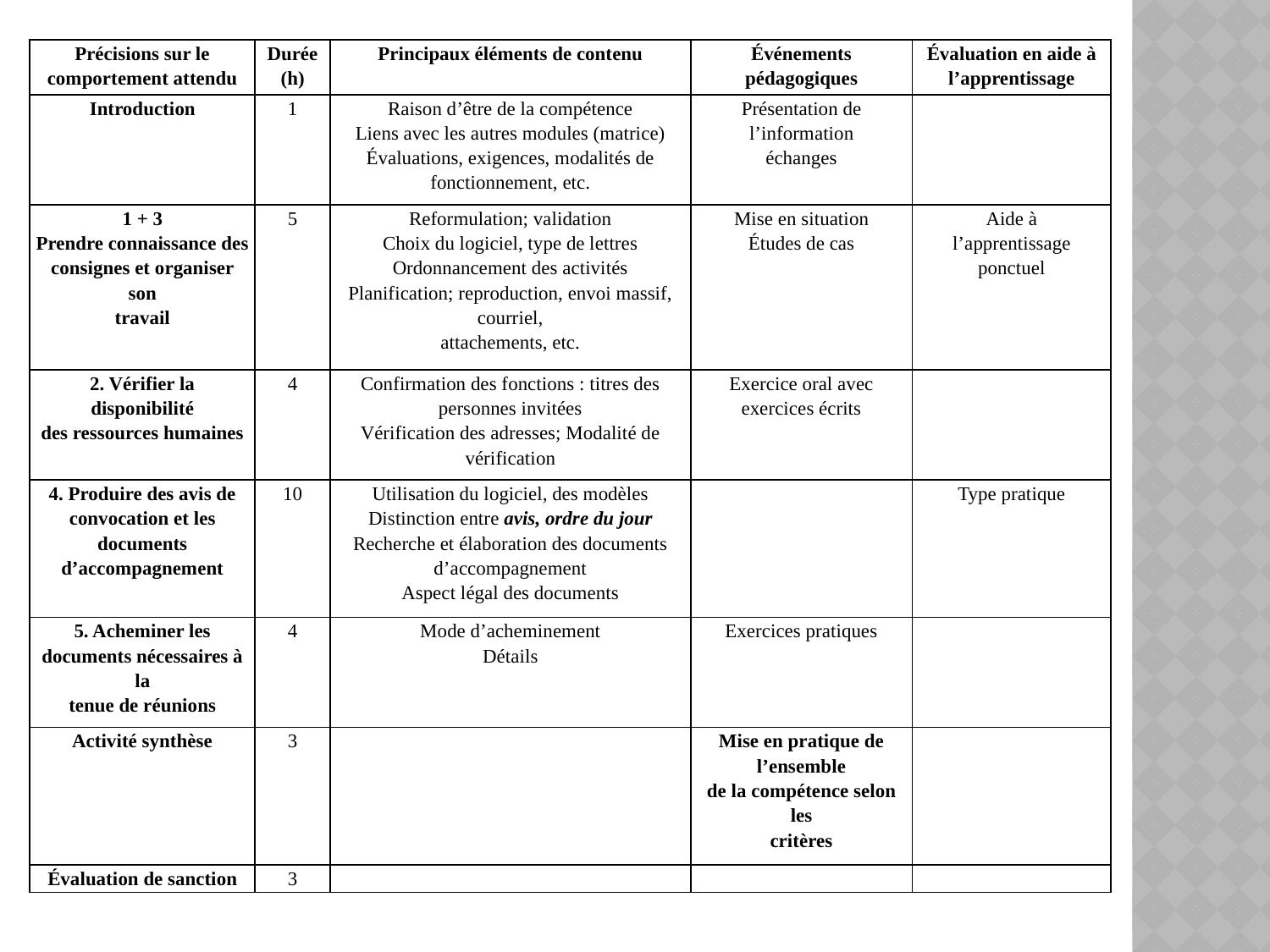

| Précisions sur le comportement attendu | Durée (h) | Principaux éléments de contenu | Événements pédagogiques | Évaluation en aide à l’apprentissage |
| --- | --- | --- | --- | --- |
| Introduction | 1 | Raison d’être de la compétence Liens avec les autres modules (matrice) Évaluations, exigences, modalités de fonctionnement, etc. | Présentation de l’information échanges |  |
| 1 + 3 Prendre connaissance des consignes et organiser son travail | 5 | Reformulation; validation Choix du logiciel, type de lettres Ordonnancement des activités Planification; reproduction, envoi massif, courriel, attachements, etc. | Mise en situation Études de cas | Aide à l’apprentissage ponctuel |
| 2. Vérifier la disponibilité des ressources humaines | 4 | Confirmation des fonctions : titres des personnes invitées Vérification des adresses; Modalité de vérification | Exercice oral avec exercices écrits |  |
| 4. Produire des avis de convocation et les documents d’accompagnement | 10 | Utilisation du logiciel, des modèles Distinction entre avis, ordre du jour Recherche et élaboration des documents d’accompagnement Aspect légal des documents |  | Type pratique |
| 5. Acheminer les documents nécessaires à la tenue de réunions | 4 | Mode d’acheminement Détails | Exercices pratiques |  |
| Activité synthèse | 3 |  | Mise en pratique de l’ensemble de la compétence selon les critères |  |
| Évaluation de sanction | 3 |  |  |  |